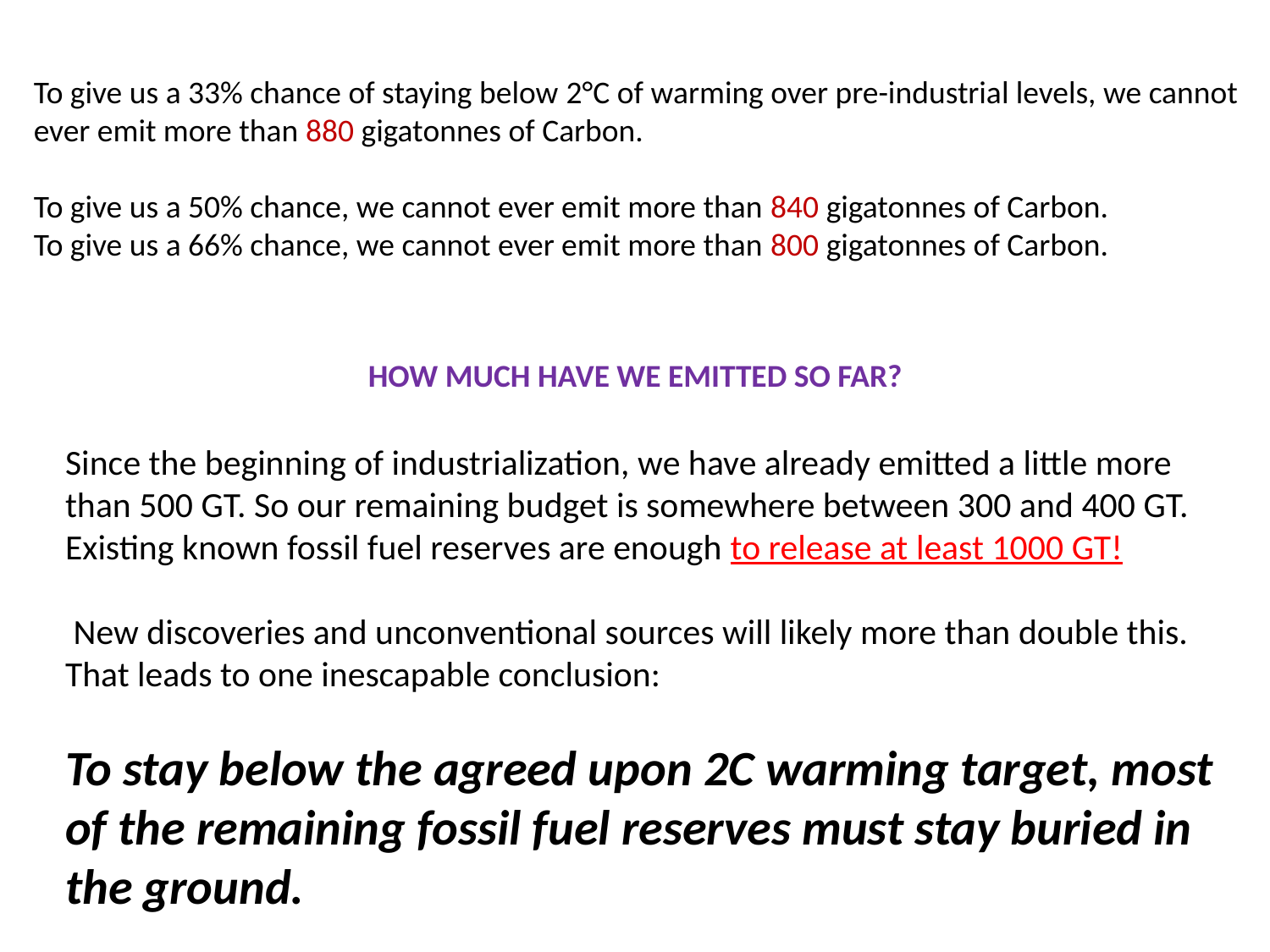

To give us a 33% chance of staying below 2°C of warming over pre-industrial levels, we cannot ever emit more than 880 gigatonnes of Carbon.

To give us a 50% chance, we cannot ever emit more than 840 gigatonnes of Carbon.
To give us a 66% chance, we cannot ever emit more than 800 gigatonnes of Carbon.

HOW MUCH HAVE WE EMITTED SO FAR?
Since the beginning of industrialization, we have already emitted a little more than 500 GT. So our remaining budget is somewhere between 300 and 400 GT. Existing known fossil fuel reserves are enough to release at least 1000 GT!

 New discoveries and unconventional sources will likely more than double this. That leads to one inescapable conclusion:

To stay below the agreed upon 2C warming target, most of the remaining fossil fuel reserves must stay buried in the ground.